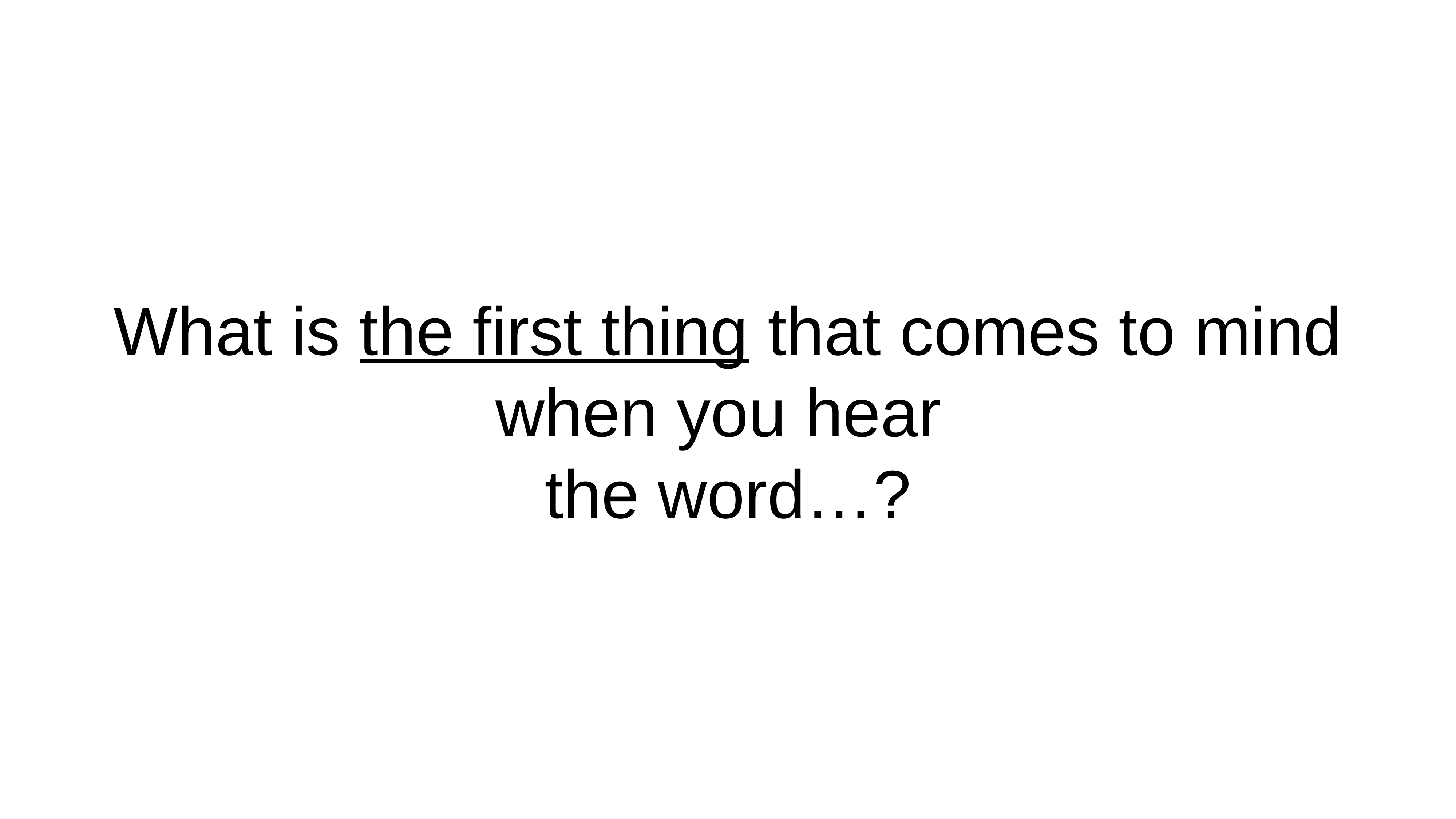

# What is the first thing that comes to mind when you hear
the word…?